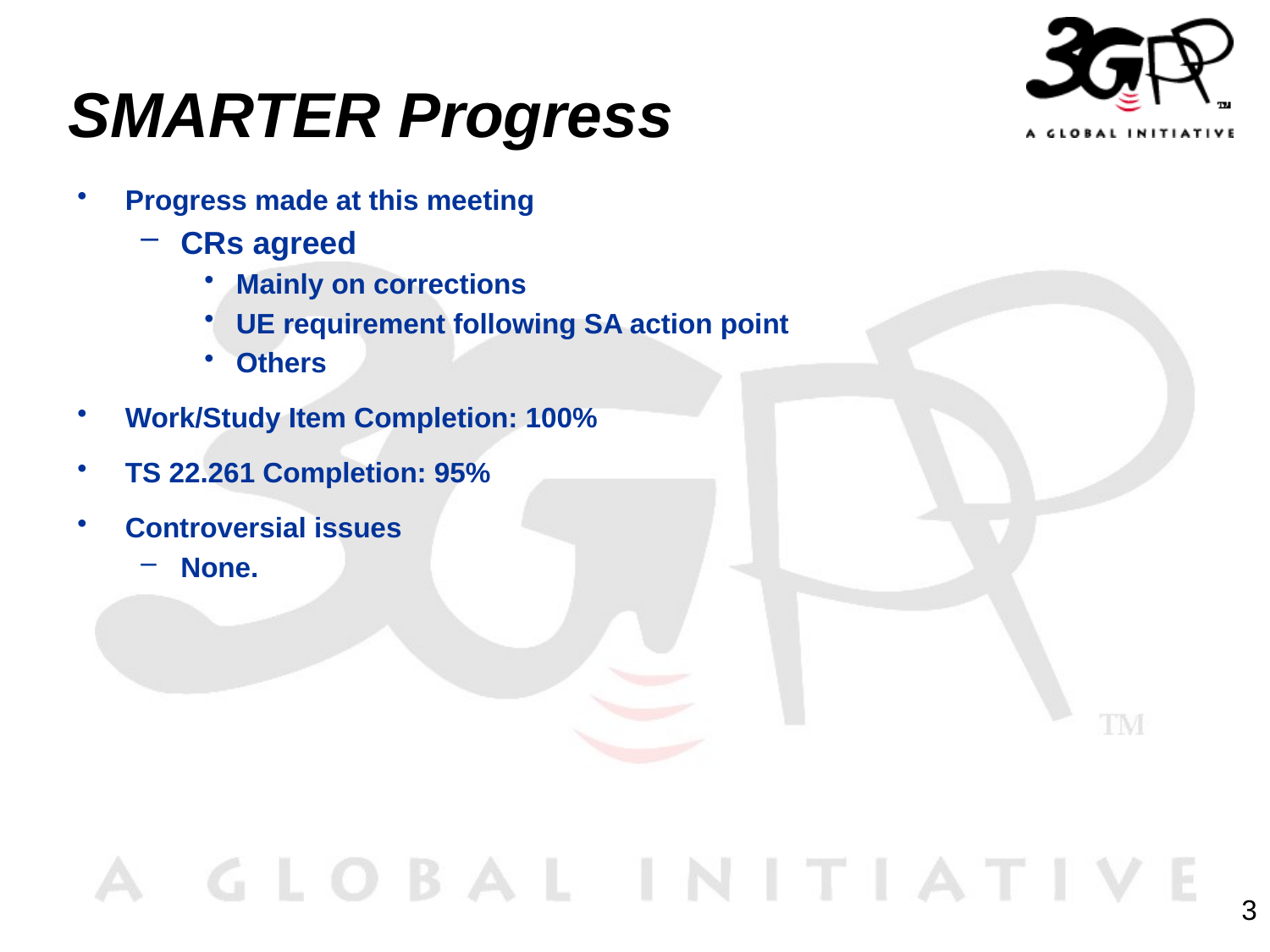

# SMARTER Progress
Progress made at this meeting
CRs agreed
Mainly on corrections
UE requirement following SA action point
Others
Work/Study Item Completion: 100%
TS 22.261 Completion: 95%
Controversial issues
None.

3